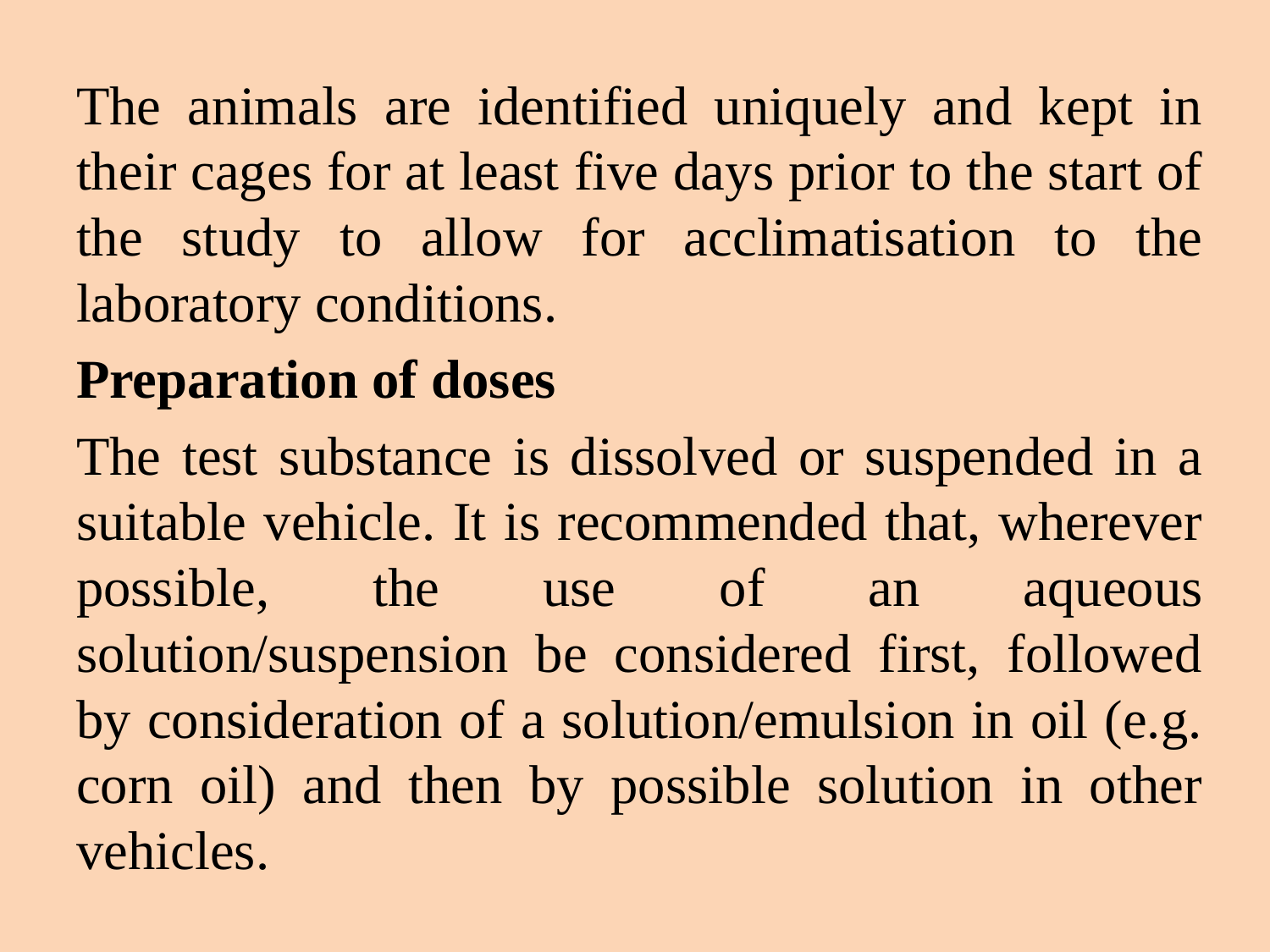

The animals are identified uniquely and kept in their cages for at least five days prior to the start of the study to allow for acclimatisation to the laboratory conditions.
Preparation of doses
The test substance is dissolved or suspended in a suitable vehicle. It is recommended that, wherever possible, the use of an aqueous solution/suspension be considered first, followed by consideration of a solution/emulsion in oil (e.g. corn oil) and then by possible solution in other vehicles.